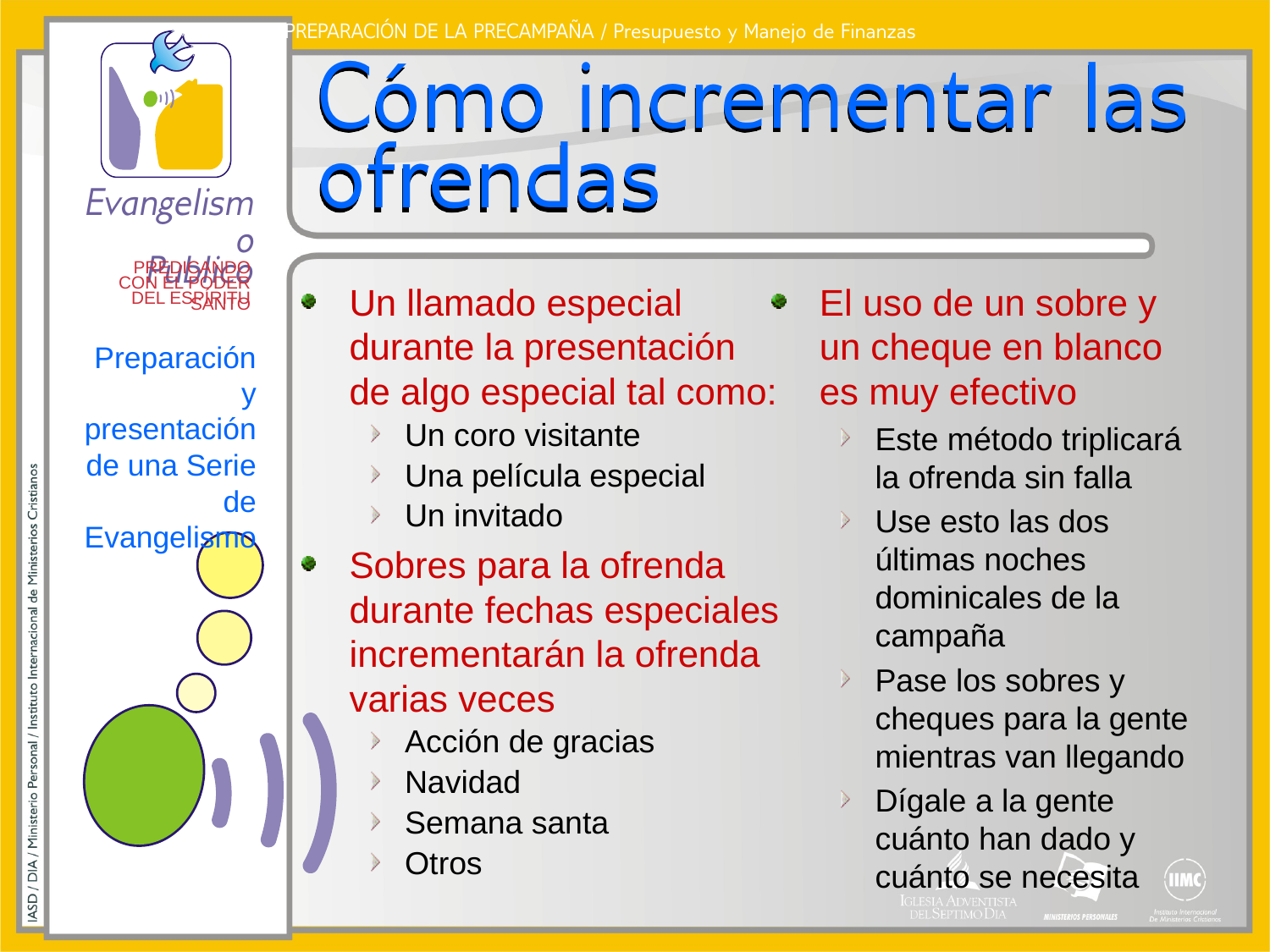

PREPARACIÓN DE LA PRECAMPAÑA / Presupuesto y Manejo de Finanzas
# Cómo incrementar las ofrendas
Un llamado especial durante la presentación de algo especial tal como:
Un coro visitante
Una película especial
Un invitado
Sobres para la ofrenda durante fechas especiales incrementarán la ofrenda varias veces
Acción de gracias
Navidad
Semana santa
Otros
El uso de un sobre y un cheque en blanco es muy efectivo
Este método triplicará la ofrenda sin falla
Use esto las dos últimas noches dominicales de la campaña
Pase los sobres y cheques para la gente mientras van llegando
Dígale a la gente cuánto han dado y cuánto se necesita